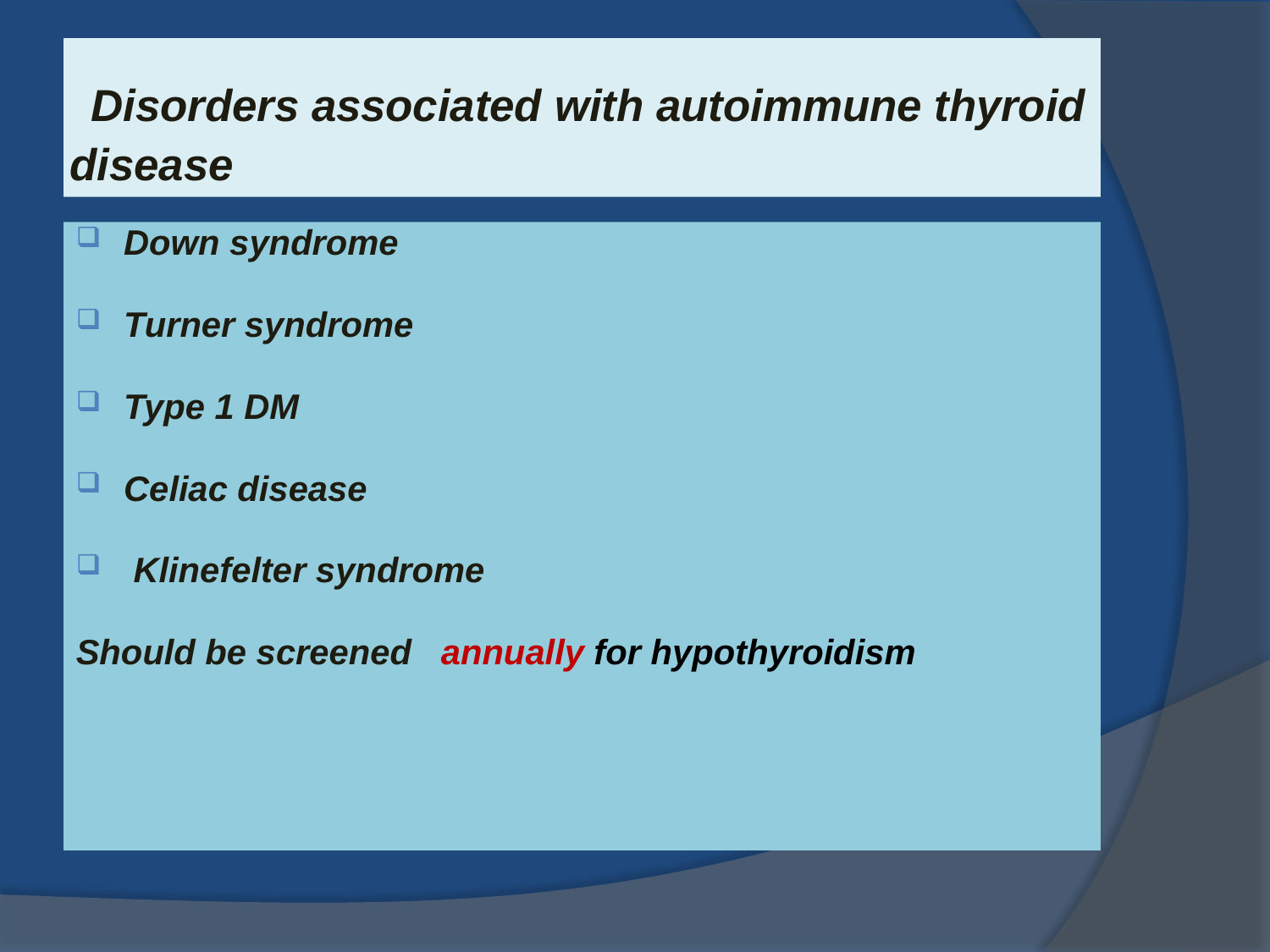

# Disorders associated with autoimmune thyroid disease
Down syndrome

Turner syndrome

Type 1 DM

Celiac disease

 Klinefelter syndrome

Should be screened   annually for hypothyroidism